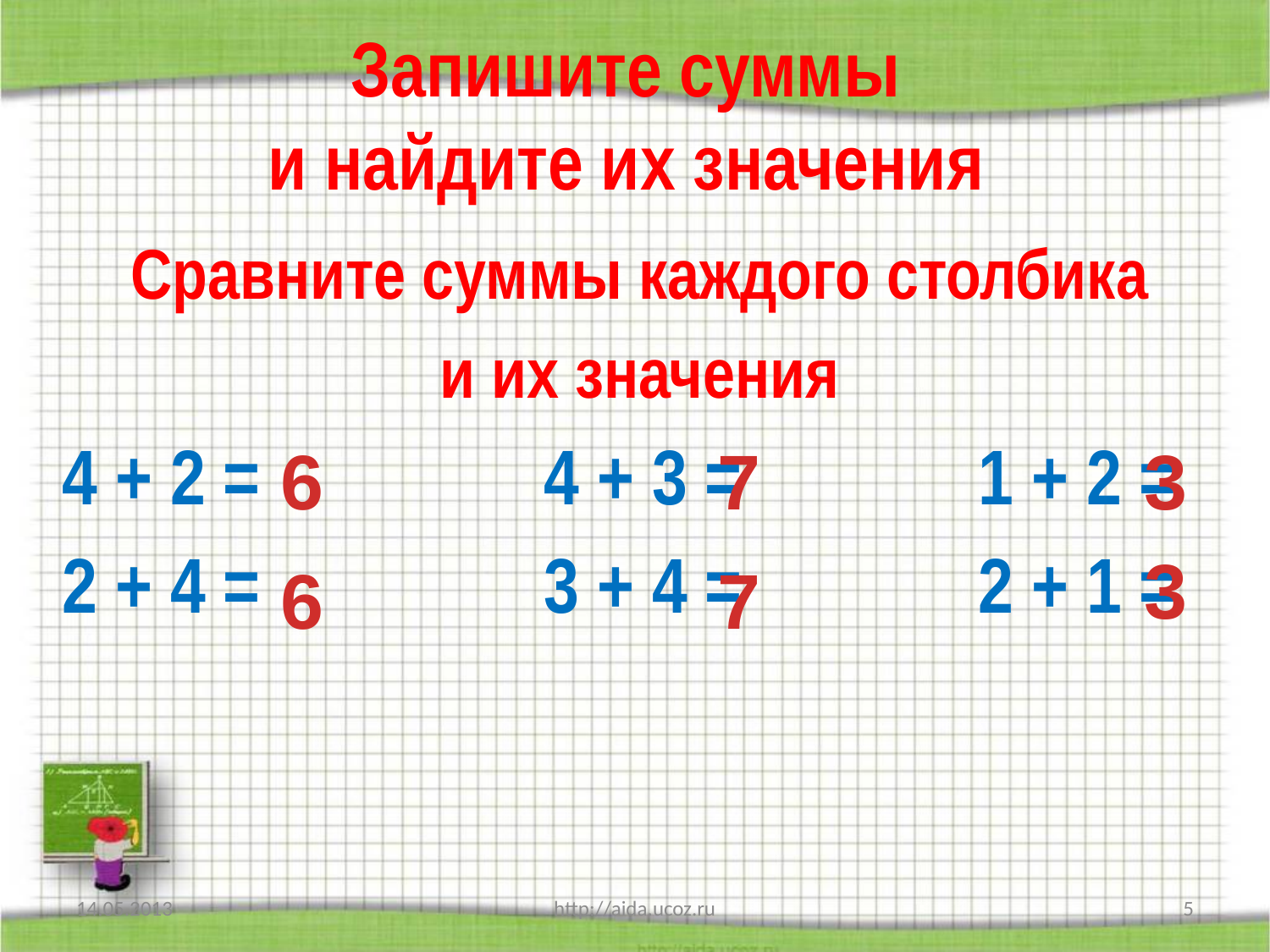

# Запишите суммы и найдите их значения
Сравните суммы каждого столбика
и их значения
4 + 2 =		   4 + 3 =		      1 + 2 =
2 + 4 =		   3 + 4 =		      2 + 1 =
6
7
3
3
6
7
14.05.2013
http://aida.ucoz.ru
5